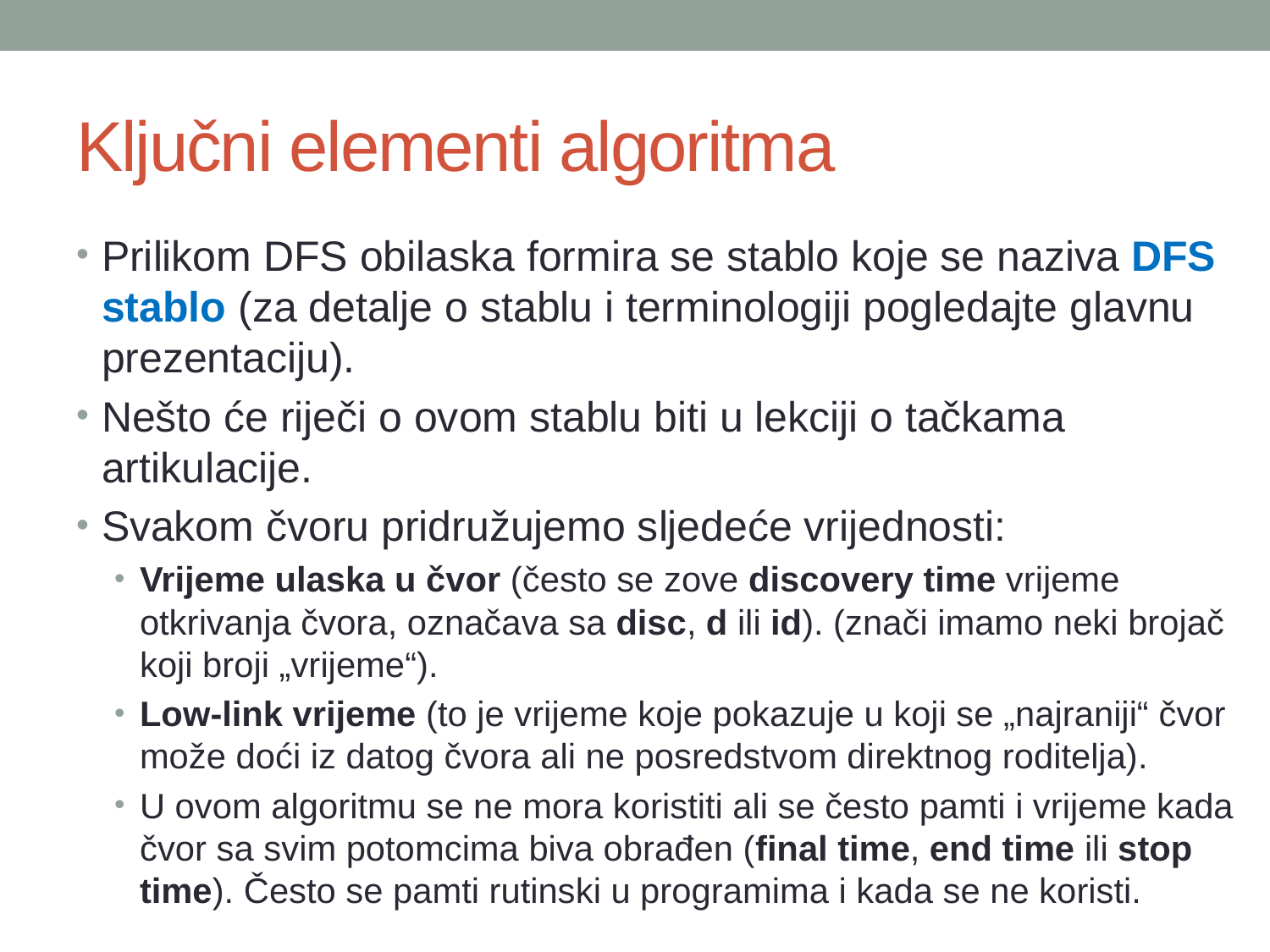

# Ključni elementi algoritma
Prilikom DFS obilaska formira se stablo koje se naziva DFS stablo (za detalje o stablu i terminologiji pogledajte glavnu prezentaciju).
Nešto će riječi o ovom stablu biti u lekciji o tačkama artikulacije.
Svakom čvoru pridružujemo sljedeće vrijednosti:
Vrijeme ulaska u čvor (često se zove discovery time vrijeme otkrivanja čvora, označava sa disc, d ili id). (znači imamo neki brojač koji broji „vrijeme“).
Low-link vrijeme (to je vrijeme koje pokazuje u koji se „najraniji“ čvor može doći iz datog čvora ali ne posredstvom direktnog roditelja).
U ovom algoritmu se ne mora koristiti ali se često pamti i vrijeme kada čvor sa svim potomcima biva obrađen (final time, end time ili stop time). Često se pamti rutinski u programima i kada se ne koristi.